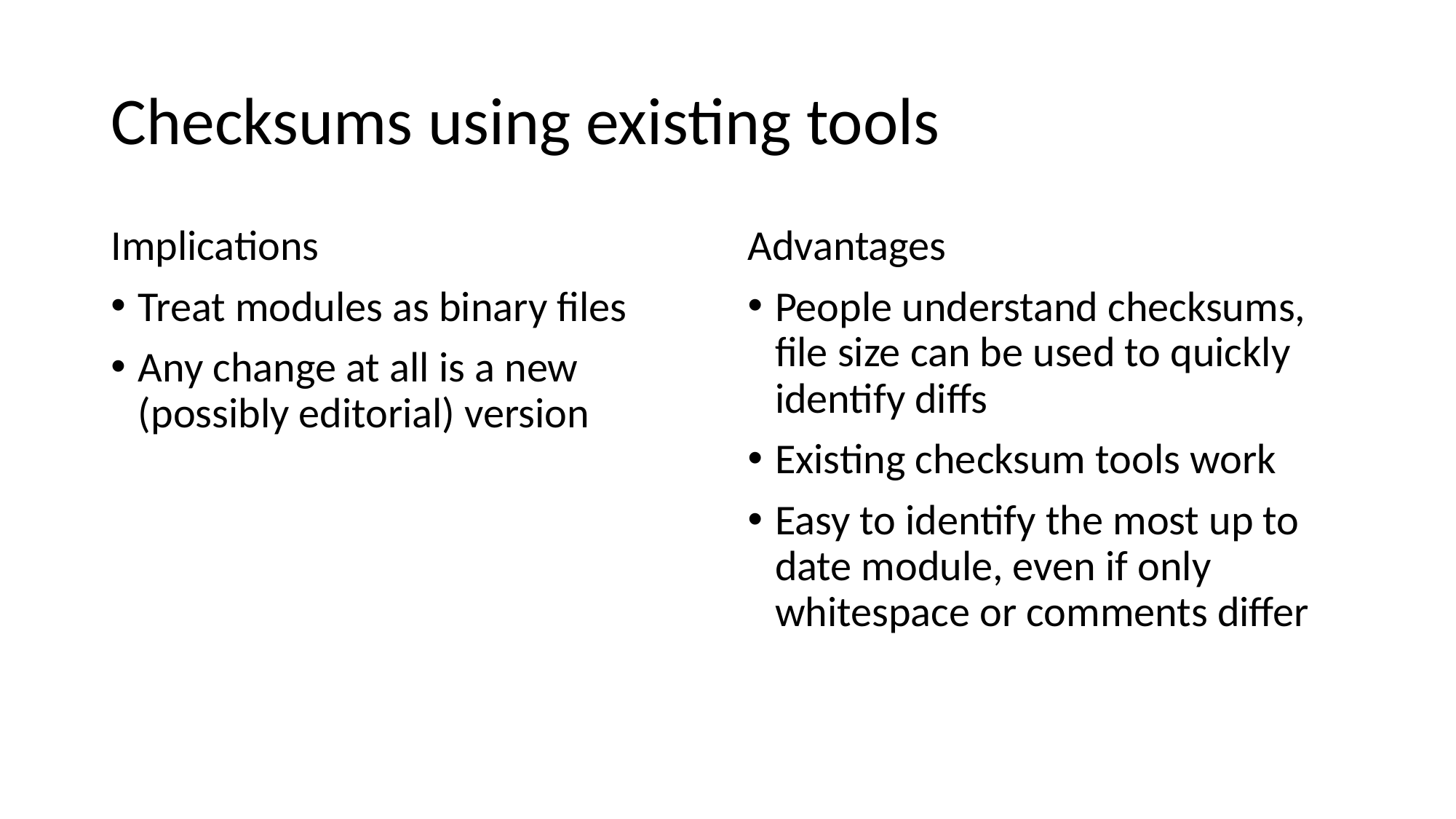

# Checksums using existing tools
Implications
Treat modules as binary files
Any change at all is a new (possibly editorial) version

Advantages
People understand checksums, file size can be used to quickly identify diffs
Existing checksum tools work
Easy to identify the most up to date module, even if only whitespace or comments differ